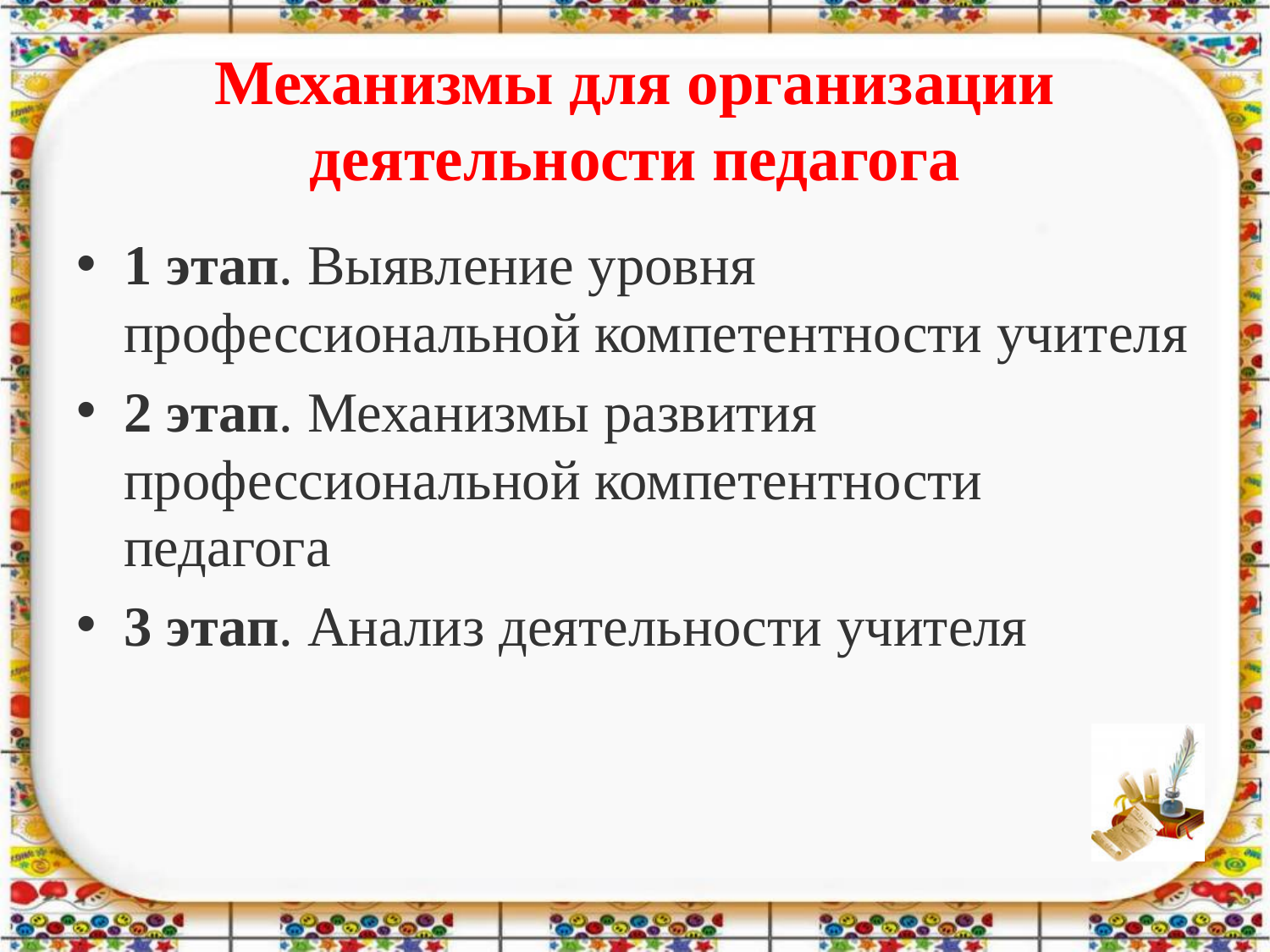

# Механизмы для организации деятельности педагога
1 этап. Выявление уровня профессиональной компетентности учителя
2 этап. Механизмы развития профессиональной компетентности педагога
3 этап. Анализ деятельности учителя